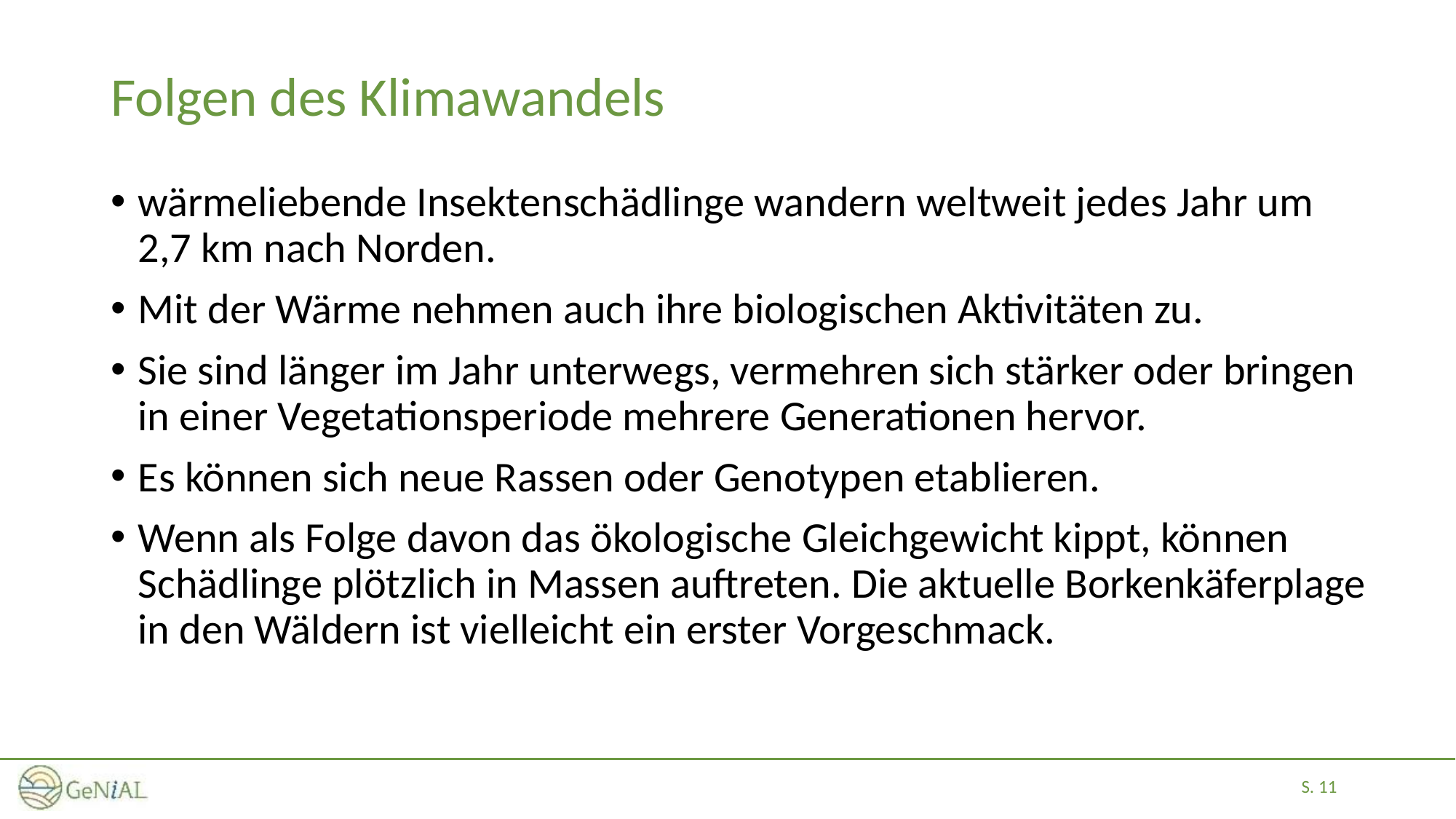

# Folgen des Klimawandels
wärmeliebende Insektenschädlinge wandern weltweit jedes Jahr um 2,7 km nach Norden.
Mit der Wärme nehmen auch ihre biologischen Aktivitäten zu.
Sie sind länger im Jahr unterwegs, vermehren sich stärker oder bringen in einer Vegetationsperiode mehrere Generationen hervor.
Es können sich neue Rassen oder Genotypen etablieren.
Wenn als Folge davon das ökologische Gleichgewicht kippt, können Schädlinge plötzlich in Massen auftreten. Die aktuelle Borkenkäferplage in den Wäldern ist vielleicht ein erster Vorgeschmack.